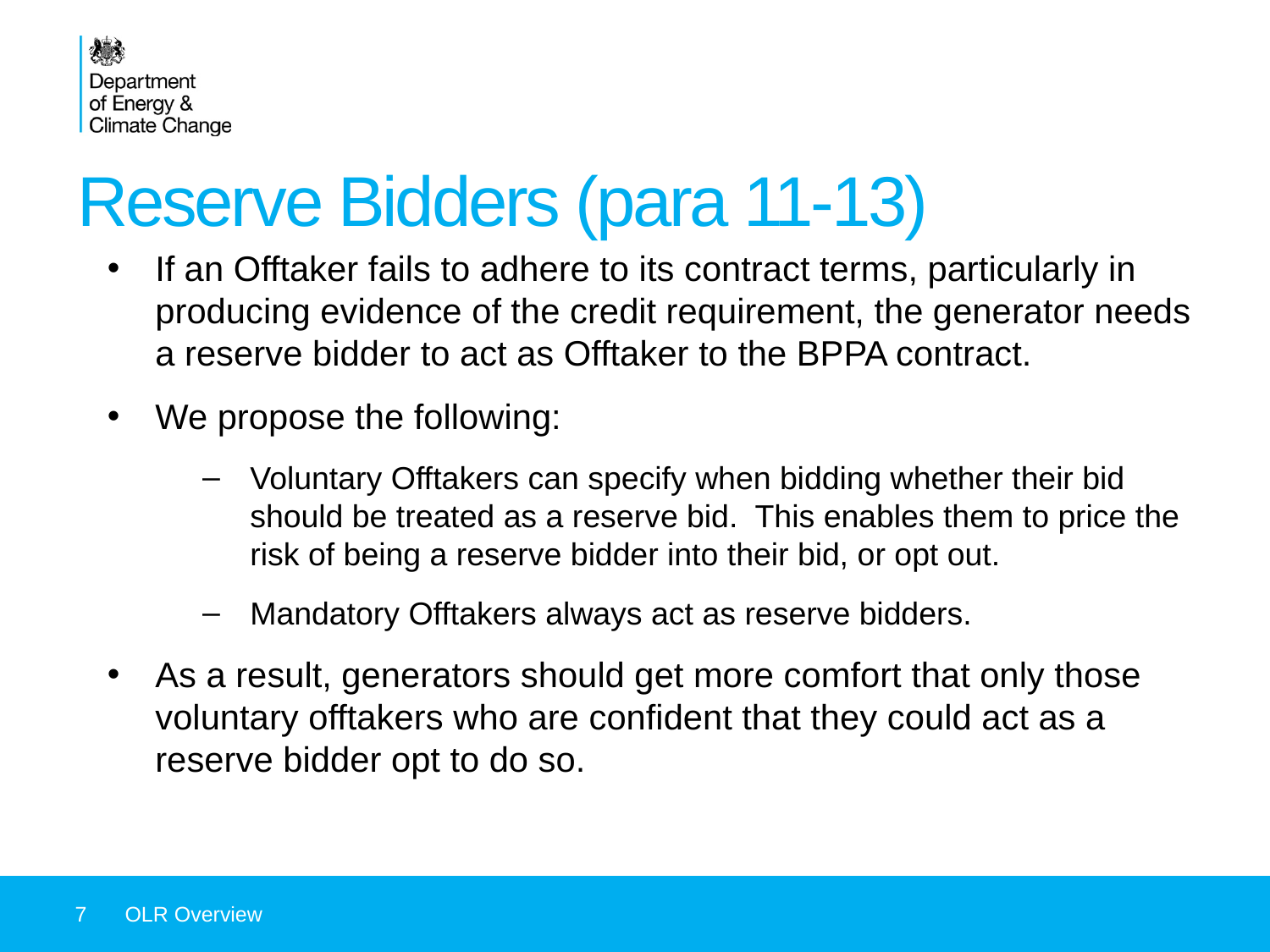

# Reserve Bidders (para 11-13)
If an Offtaker fails to adhere to its contract terms, particularly in producing evidence of the credit requirement, the generator needs a reserve bidder to act as Offtaker to the BPPA contract.
We propose the following:
Voluntary Offtakers can specify when bidding whether their bid should be treated as a reserve bid.  This enables them to price the risk of being a reserve bidder into their bid, or opt out.
Mandatory Offtakers always act as reserve bidders.
As a result, generators should get more comfort that only those voluntary offtakers who are confident that they could act as a reserve bidder opt to do so.

7
OLR Overview